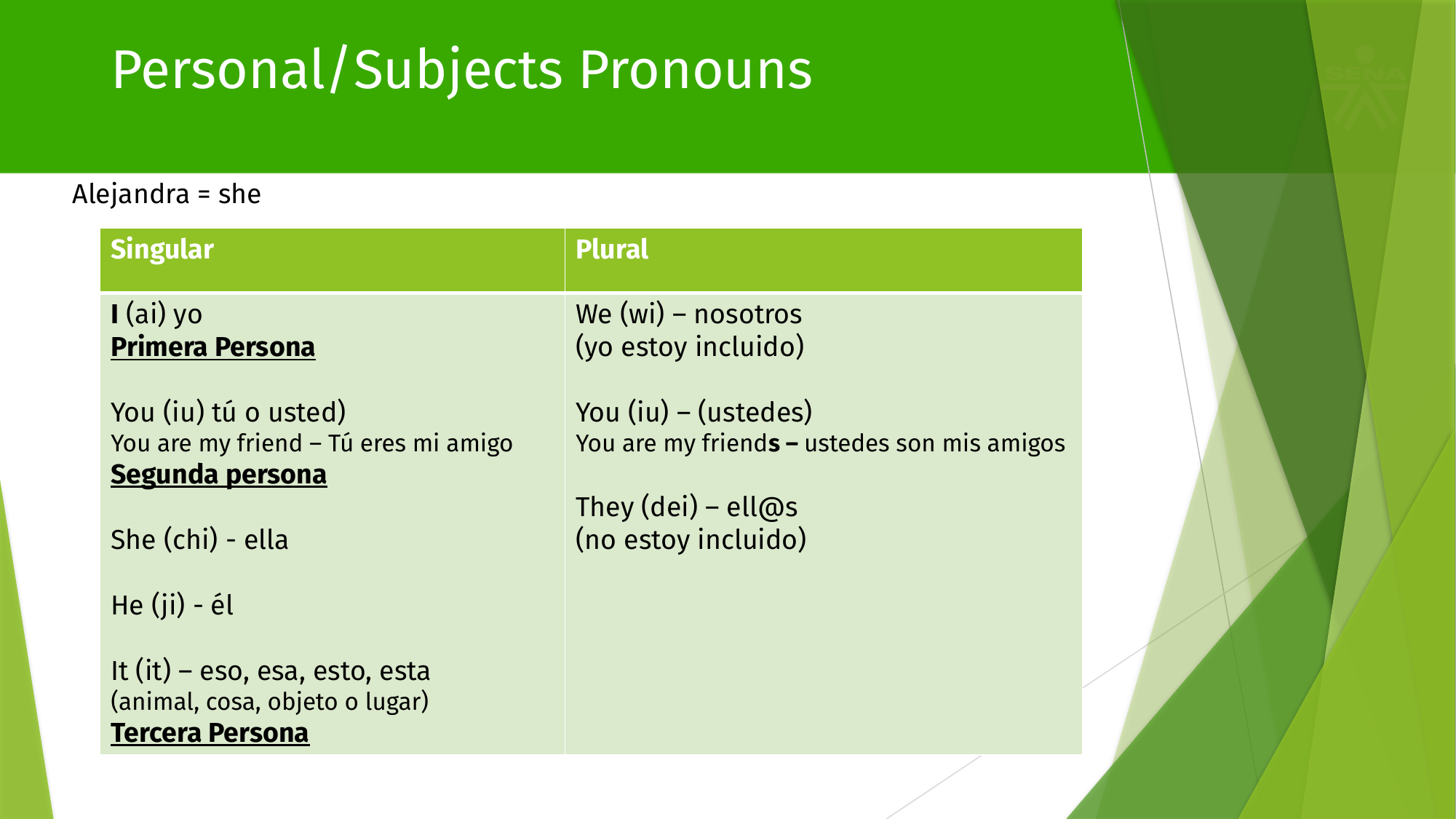

# Personal/Subjects Pronouns
Alejandra = she
| Singular | Plural |
| --- | --- |
| I (ai) yo Primera Persona You (iu) tú o usted) You are my friend – Tú eres mi amigo Segunda persona She (chi) - ella He (ji) - él It (it) – eso, esa, esto, esta (animal, cosa, objeto o lugar) Tercera Persona | We (wi) – nosotros (yo estoy incluido) You (iu) – (ustedes) You are my friends – ustedes son mis amigos They (dei) – ell@s (no estoy incluido) |